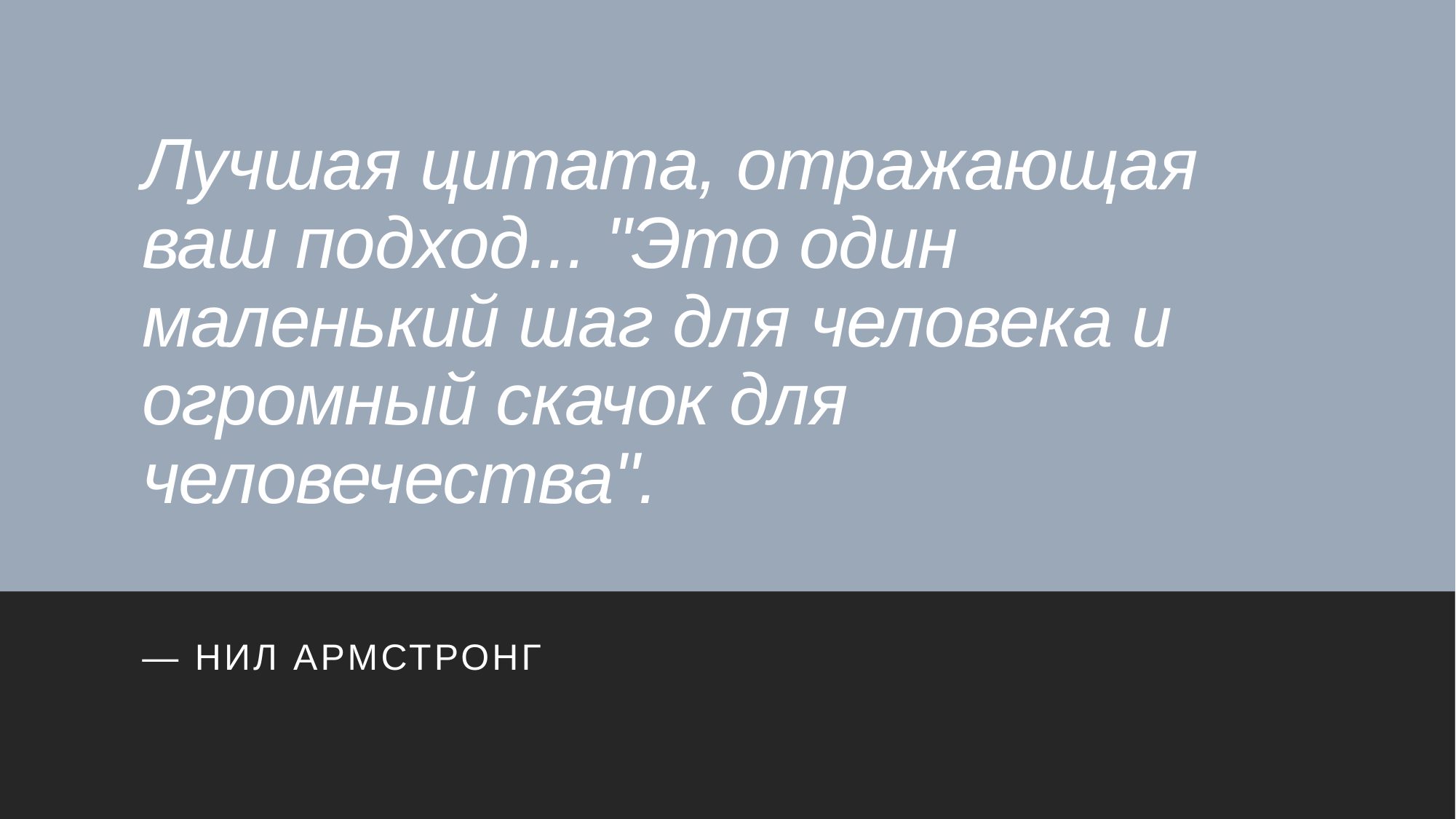

# Лучшая цитата, отражающая ваш подход... "Это один маленький шаг для человека и огромный скачок для человечества".

— Нил Армстронг